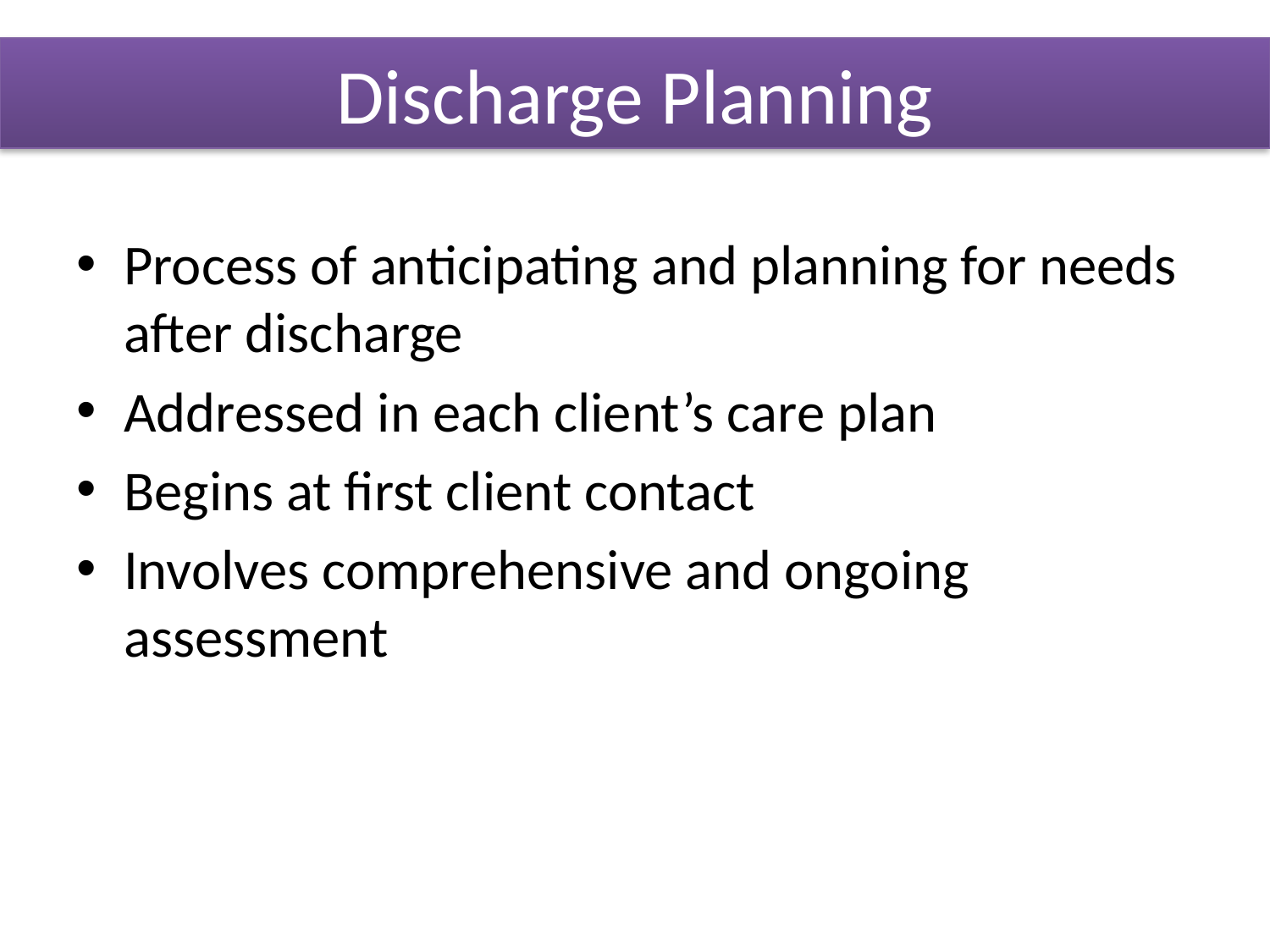

# Discharge Planning
Process of anticipating and planning for needs after discharge
Addressed in each client’s care plan
Begins at first client contact
Involves comprehensive and ongoing assessment